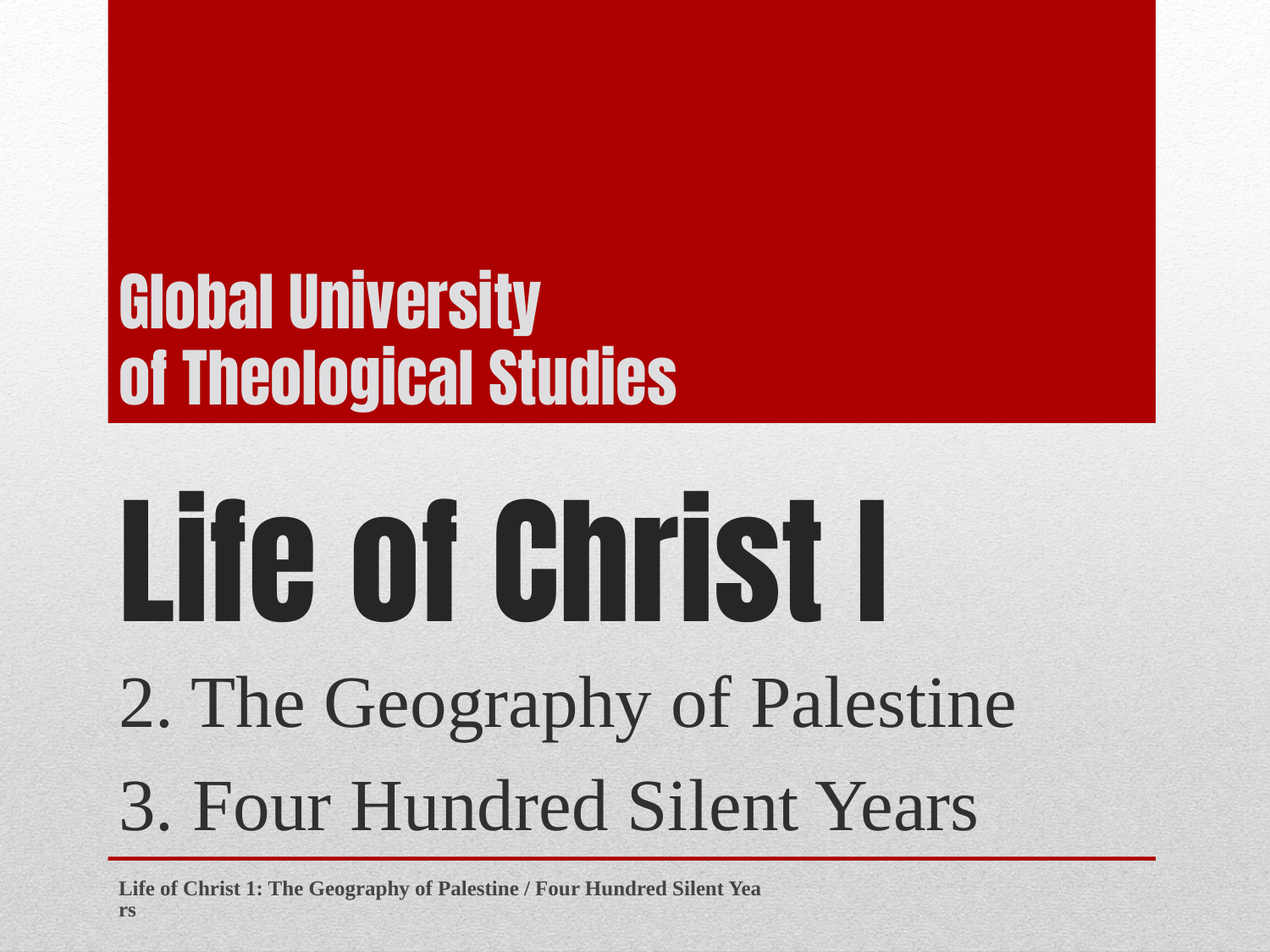

Global University
of Theological Studies
# Life of Christ I
2. The Geography of Palestine
3. Four Hundred Silent Years
Life of Christ 1: The Geography of Palestine / Four Hundred Silent Years